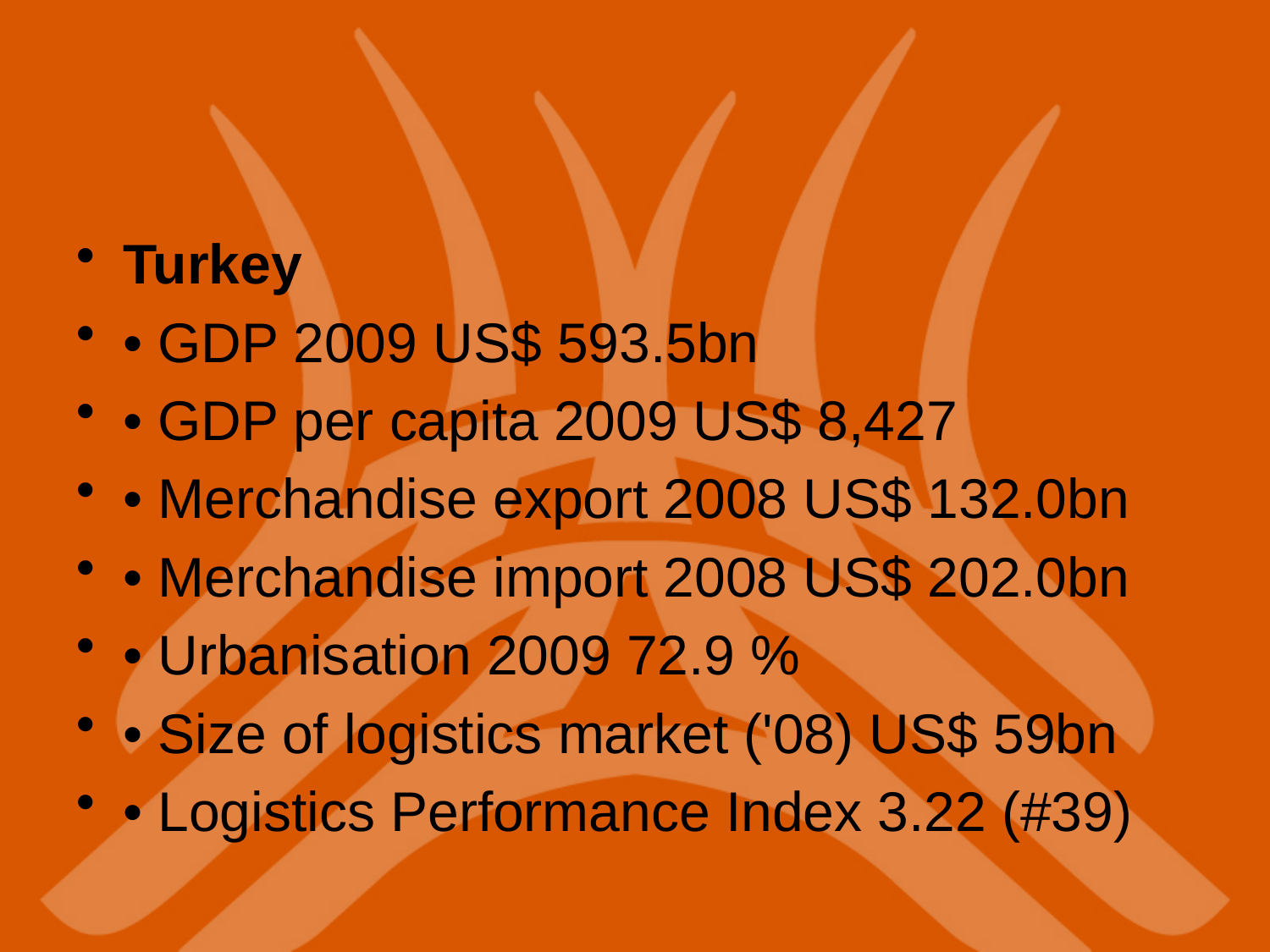

Turkey
• GDP 2009 US$ 593.5bn
• GDP per capita 2009 US$ 8,427
• Merchandise export 2008 US$ 132.0bn
• Merchandise import 2008 US$ 202.0bn
• Urbanisation 2009 72.9 %
• Size of logistics market ('08) US$ 59bn
• Logistics Performance Index 3.22 (#39)
#